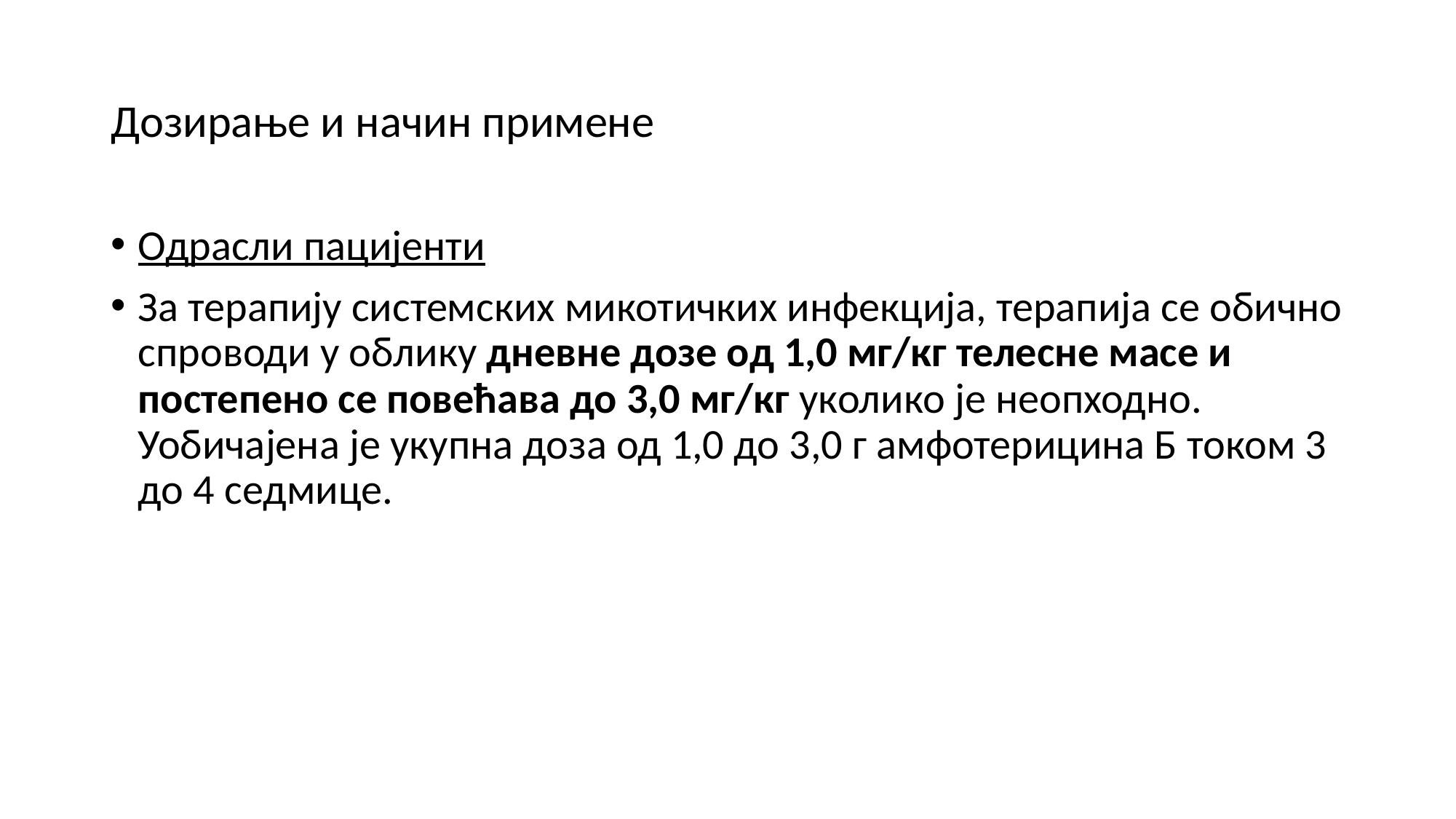

# Дозирање и начин примене
Одрасли пацијенти
За терапију системских микотичких инфекција, терапија се обично спроводи у облику дневне дозе од 1,0 мг/кг телесне масе и постепено се повећава до 3,0 мг/кг уколико је неопходно. Уобичајена је укупна доза од 1,0 до 3,0 г амфотерицина Б током 3 до 4 седмице.